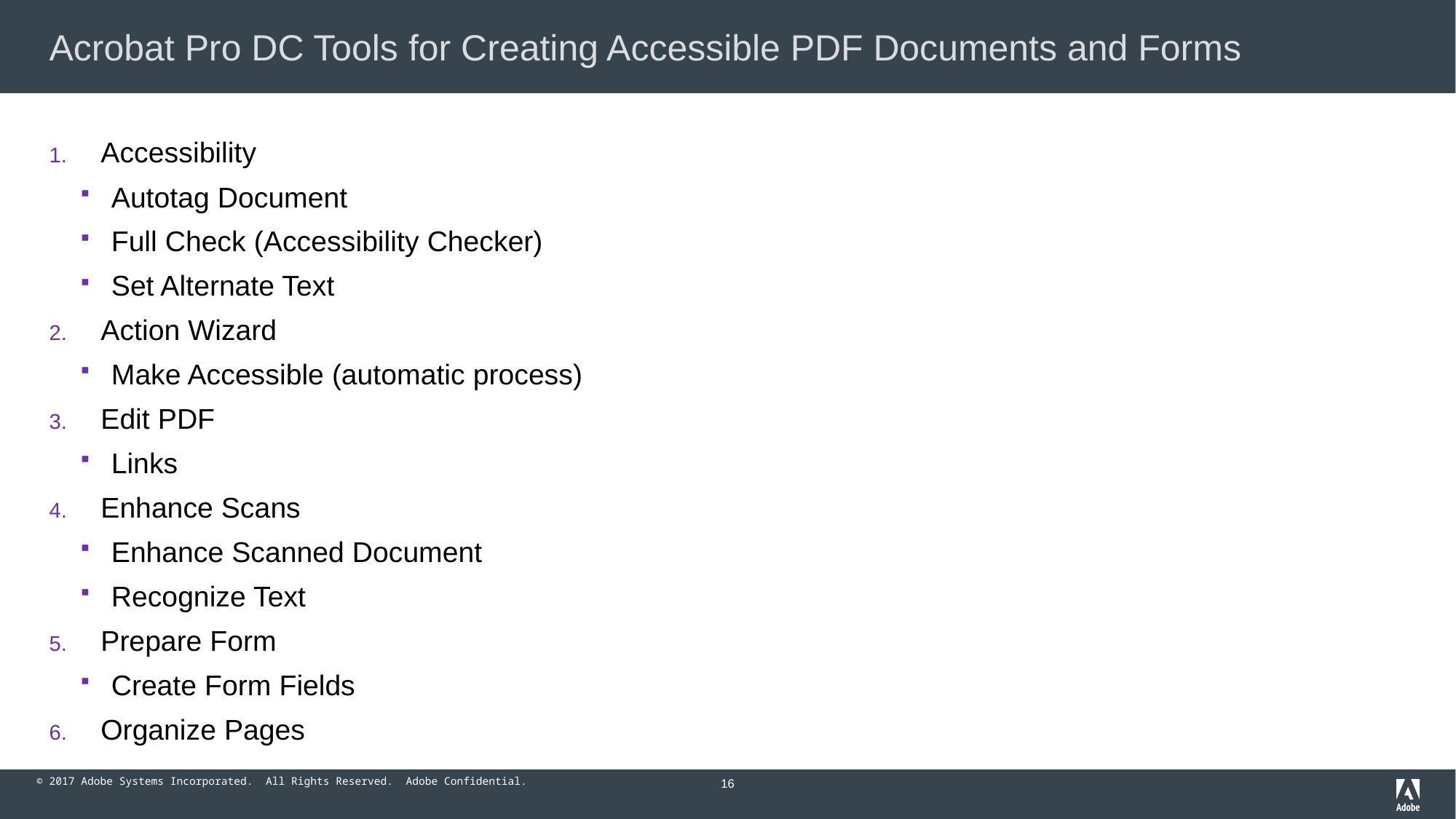

# Acrobat Pro DC Tools for Creating Accessible PDF Documents and Forms
Accessibility
Autotag Document
Full Check (Accessibility Checker)
Set Alternate Text
Action Wizard
Make Accessible (automatic process)
Edit PDF
Links
Enhance Scans
Enhance Scanned Document
Recognize Text
Prepare Form
Create Form Fields
Organize Pages
16